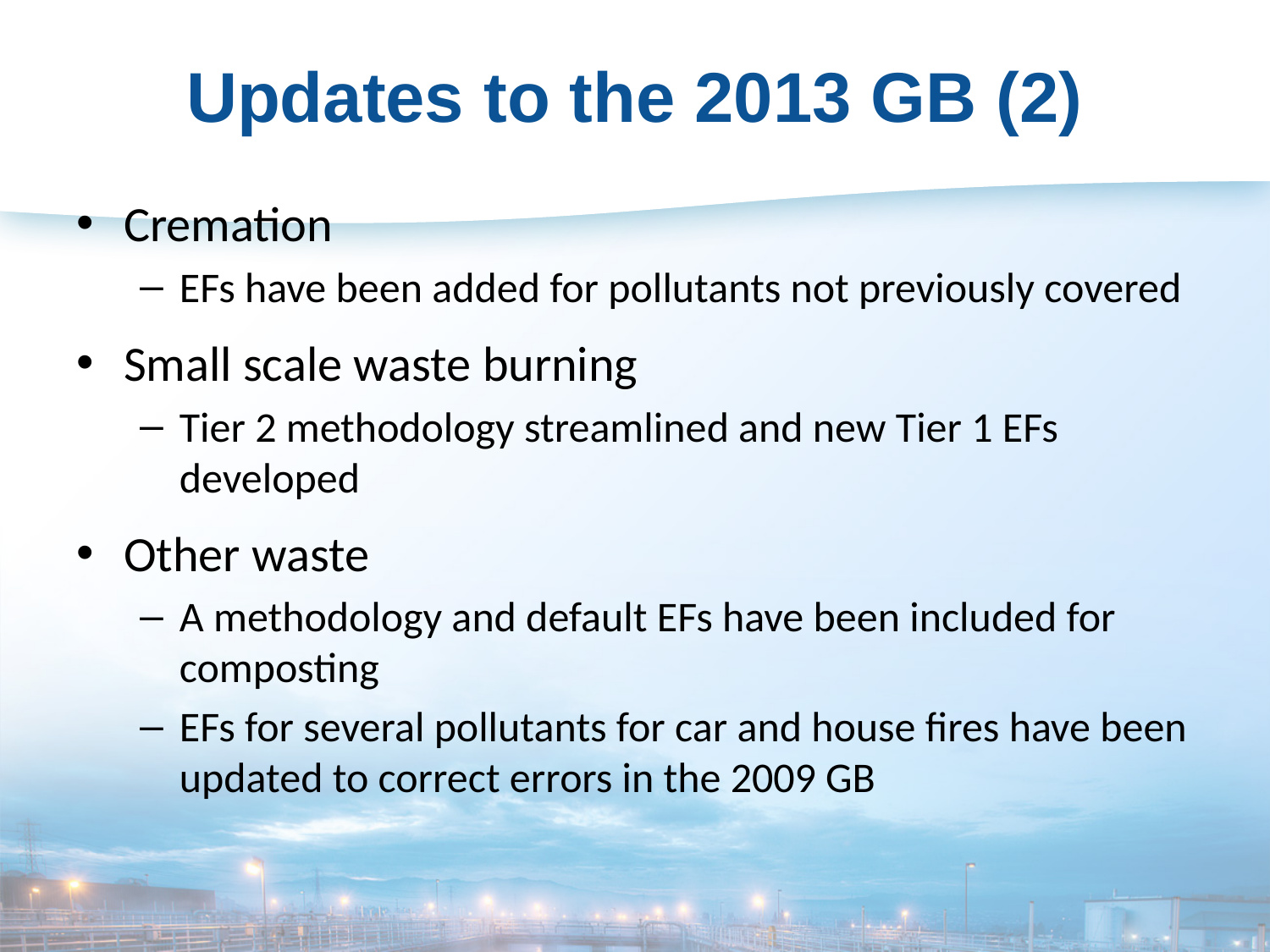

# Updates to the 2013 GB (2)
Cremation
EFs have been added for pollutants not previously covered
Small scale waste burning
Tier 2 methodology streamlined and new Tier 1 EFs developed
Other waste
A methodology and default EFs have been included for composting
EFs for several pollutants for car and house fires have been updated to correct errors in the 2009 GB